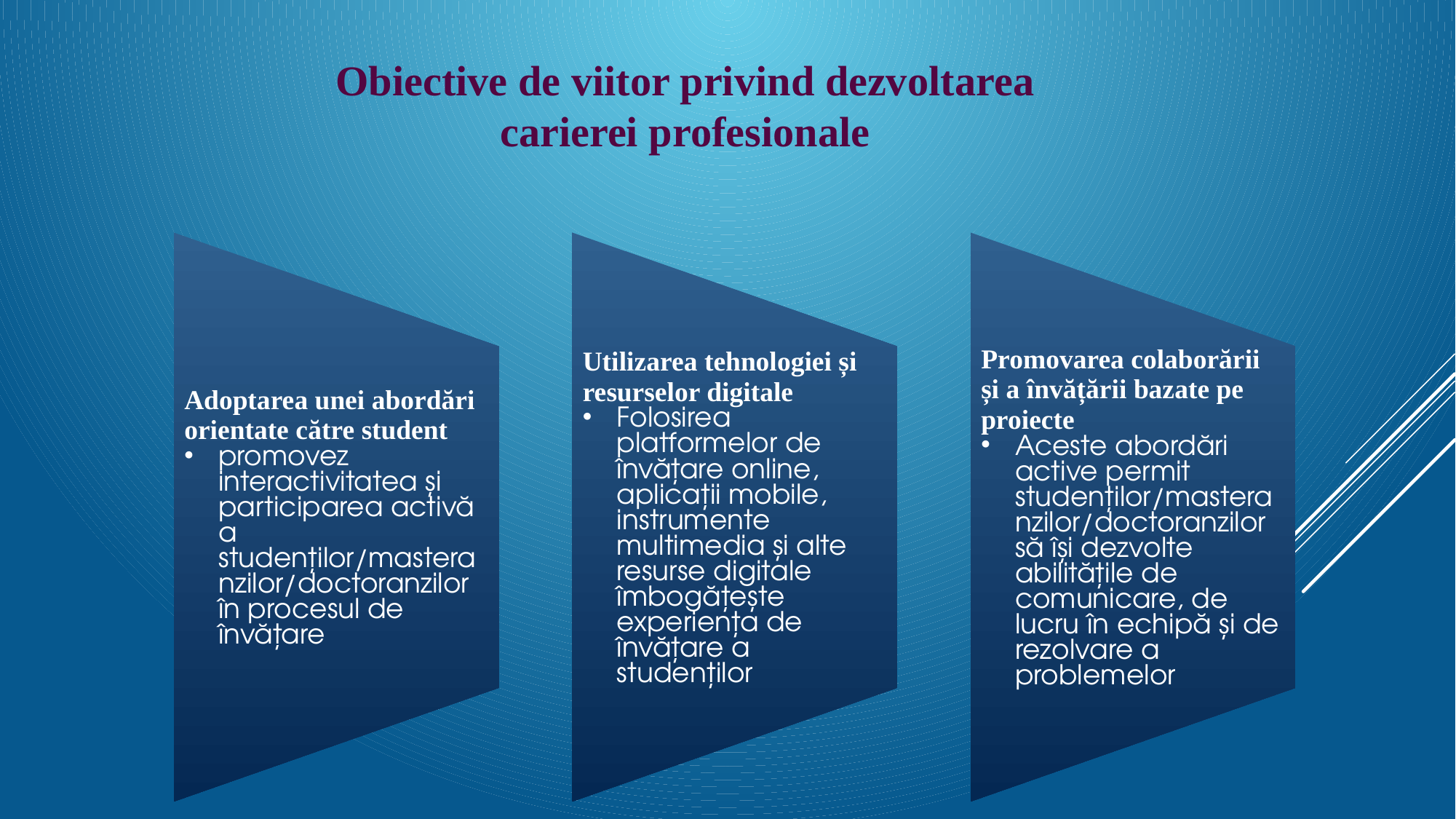

Obiective de viitor privind dezvoltarea carierei profesionale
Adoptarea unei abordări orientate către student
promovez interactivitatea și participarea activă a studenților/masteranzilor/doctoranzilor în procesul de învățare
Utilizarea tehnologiei și resurselor digitale
Folosirea platformelor de învățare online, aplicații mobile, instrumente multimedia și alte resurse digitale îmbogățește experiența de învățare a studenților
Promovarea colaborării și a învățării bazate pe proiecte
Aceste abordări active permit studenților/masteranzilor/doctoranzilor să își dezvolte abilitățile de comunicare, de lucru în echipă și de rezolvare a problemelor